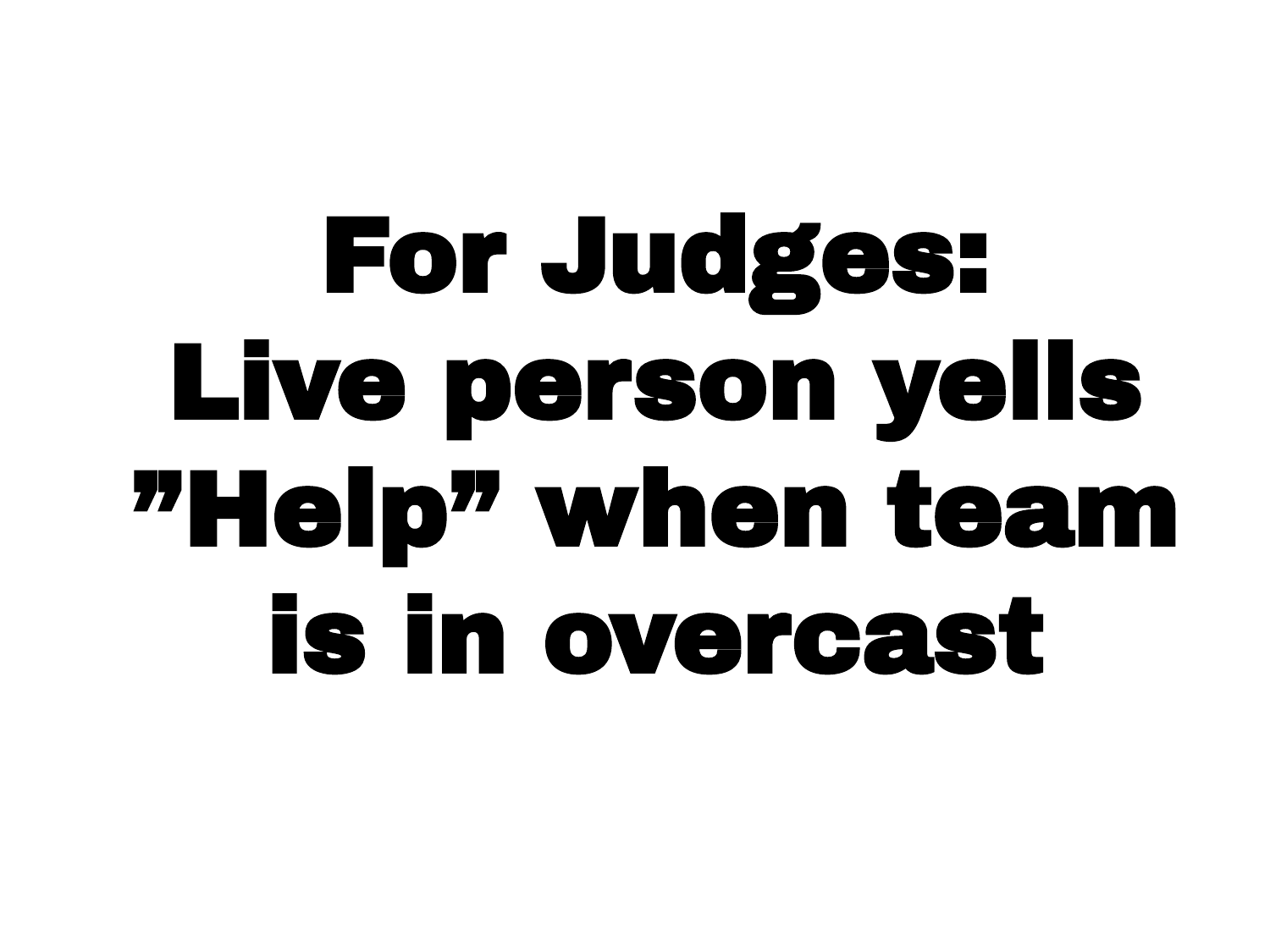

# For Judges: Live person yells ”Help” when team is in overcast